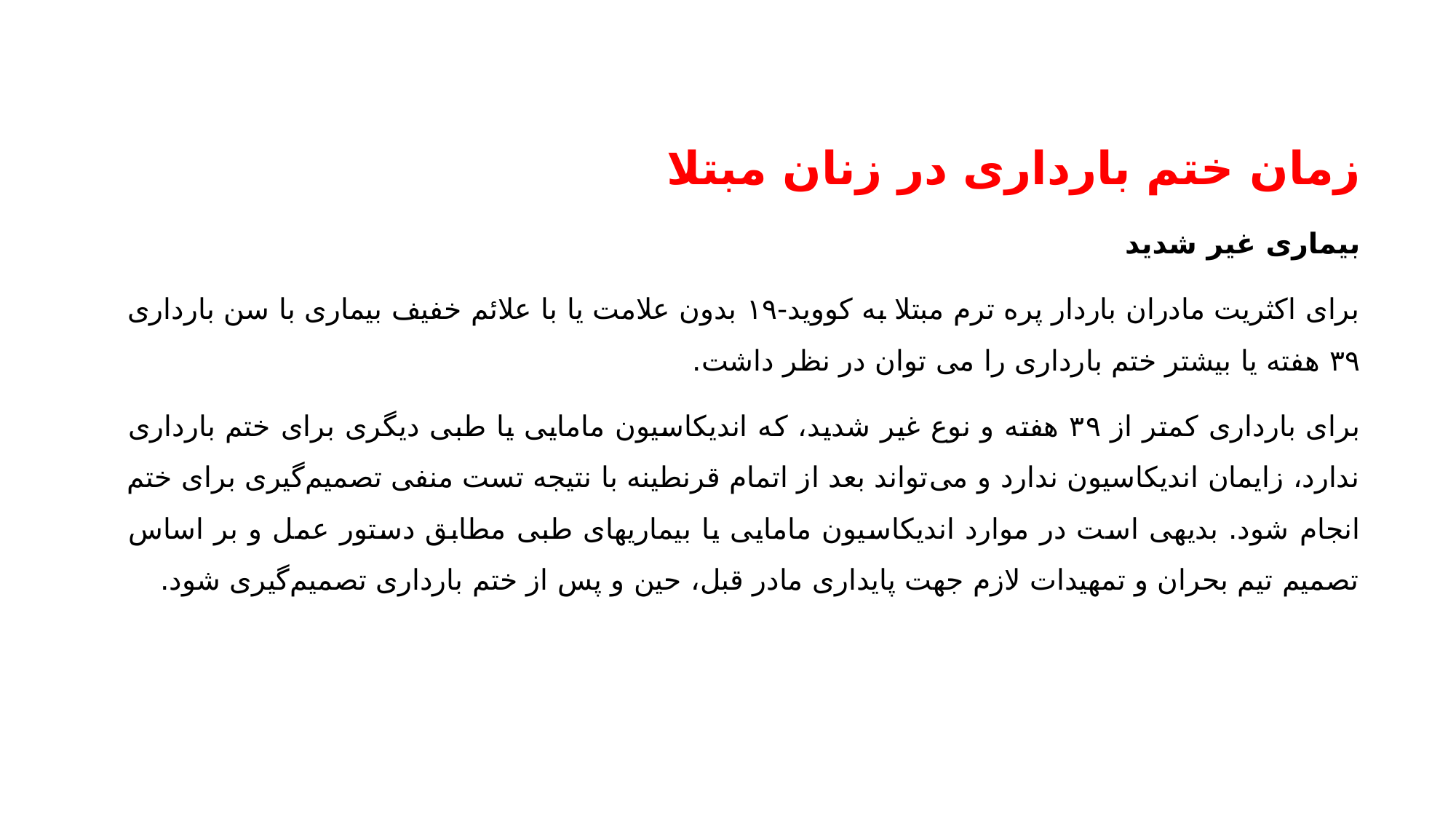

زمان ختم بارداری در زنان مبتلا
بیماری غیر شدید
برای اکثریت مادران باردار پره ترم مبتلا به کووید-۱۹ بدون علامت یا با علائم خفیف بیماری با سن بارداری ۳۹ هفته یا بیشتر ختم بارداری را می توان در نظر داشت.
برای بارداری کمتر از ۳۹ هفته و نوع غیر شدید، که اندیکاسیون مامایی یا طبی دیگری برای ختم بارداری ندارد، زایمان اندیکاسیون ندارد و می‌تواند بعد از اتمام قرنطینه با نتیجه تست منفی تصمیم‌گیری برای ختم انجام شود. بدیهی است در موارد اندیکاسیون مامایی یا بیماریهای طبی مطابق دستور عمل و بر اساس تصمیم تیم بحران و تمهیدات لازم جهت پایداری مادر قبل، حین و پس از ختم بارداری تصمیم‌گیری شود.